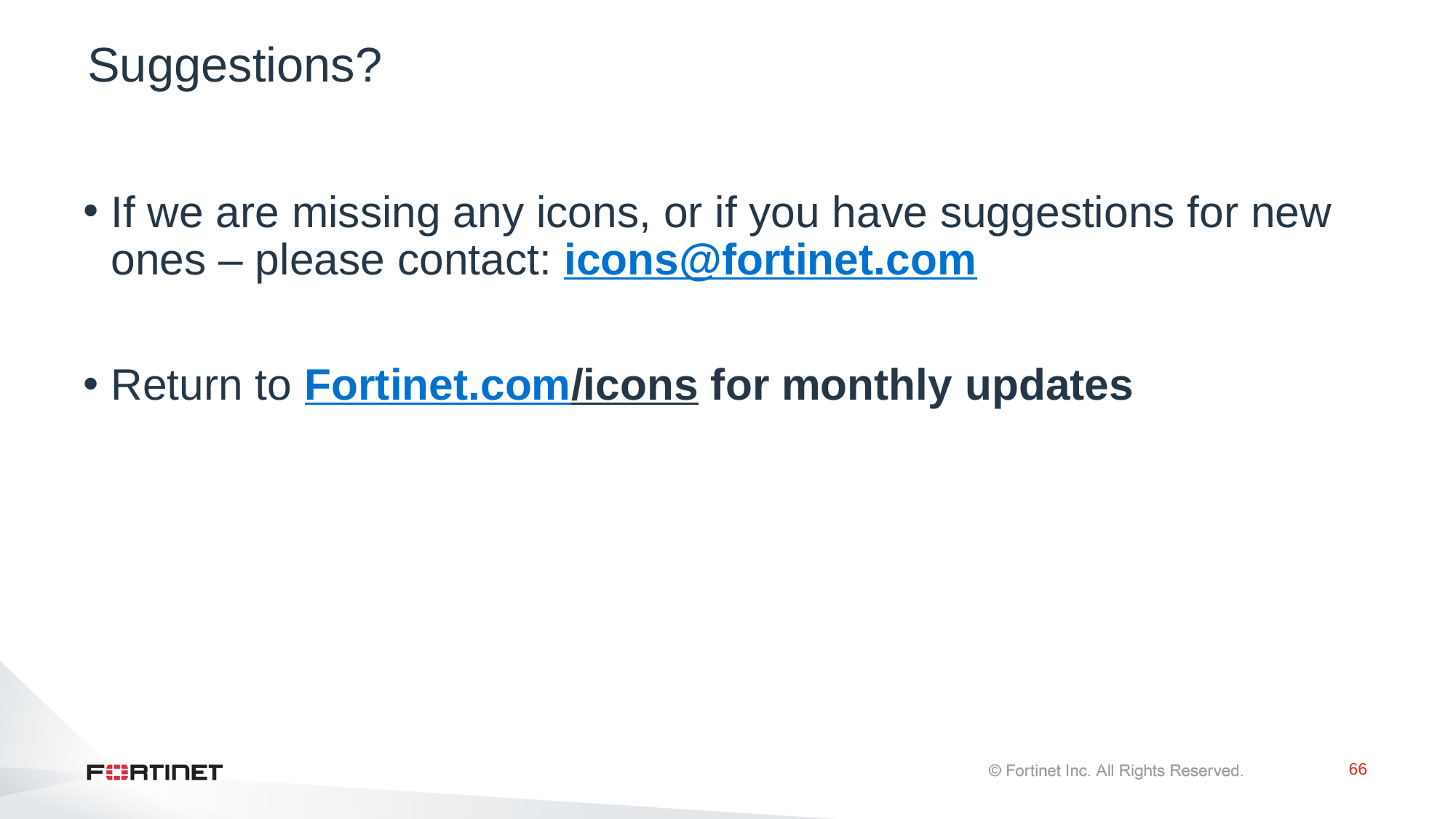

# Suggestions?
If we are missing any icons, or if you have suggestions for new ones – please contact: icons@fortinet.com

Return to Fortinet.com/icons for monthly updates